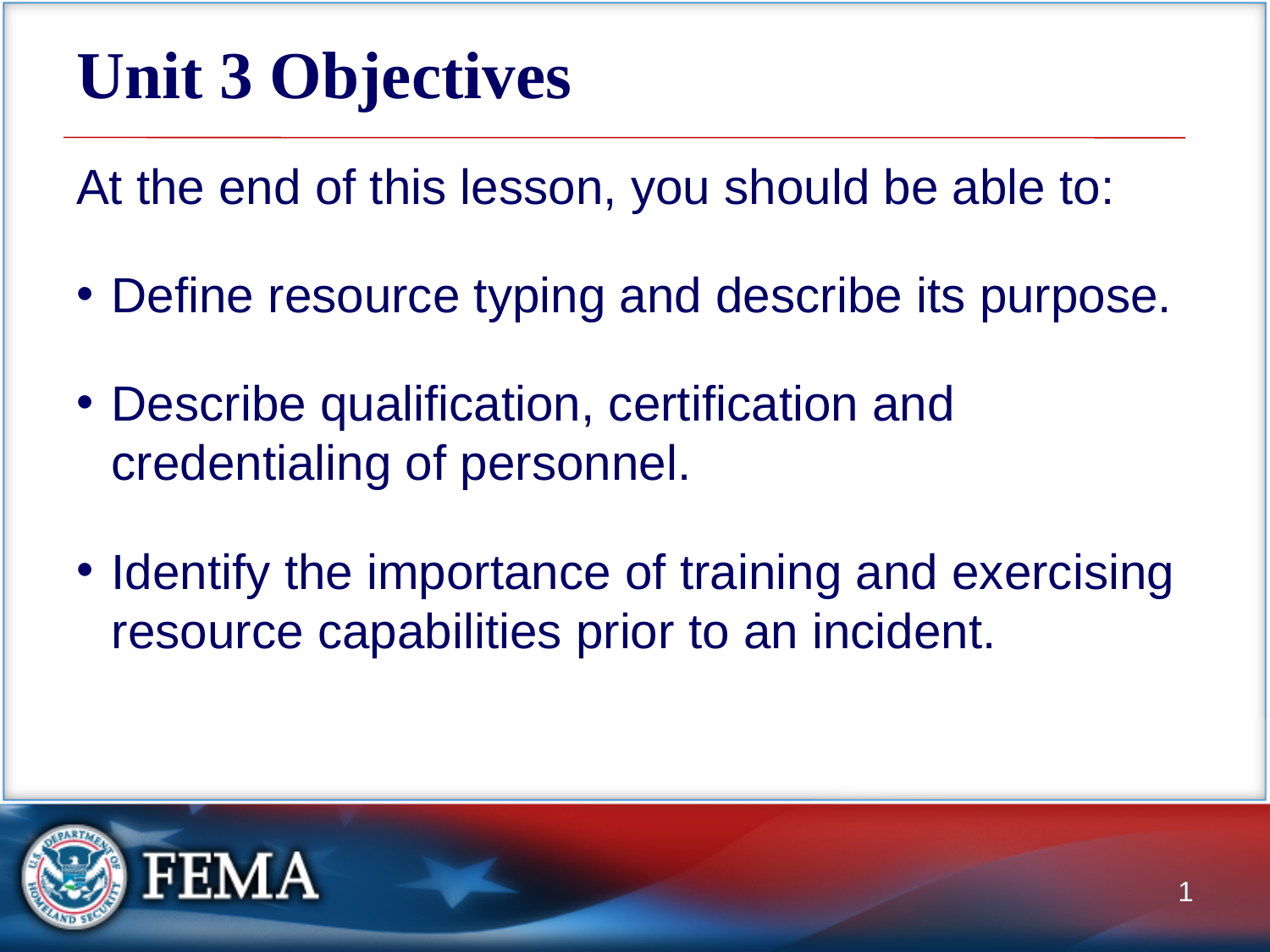

# Unit 3 Objectives
At the end of this lesson, you should be able to:
Define resource typing and describe its purpose.
Describe qualification, certification and credentialing of personnel.
Identify the importance of training and exercising resource capabilities prior to an incident.
1